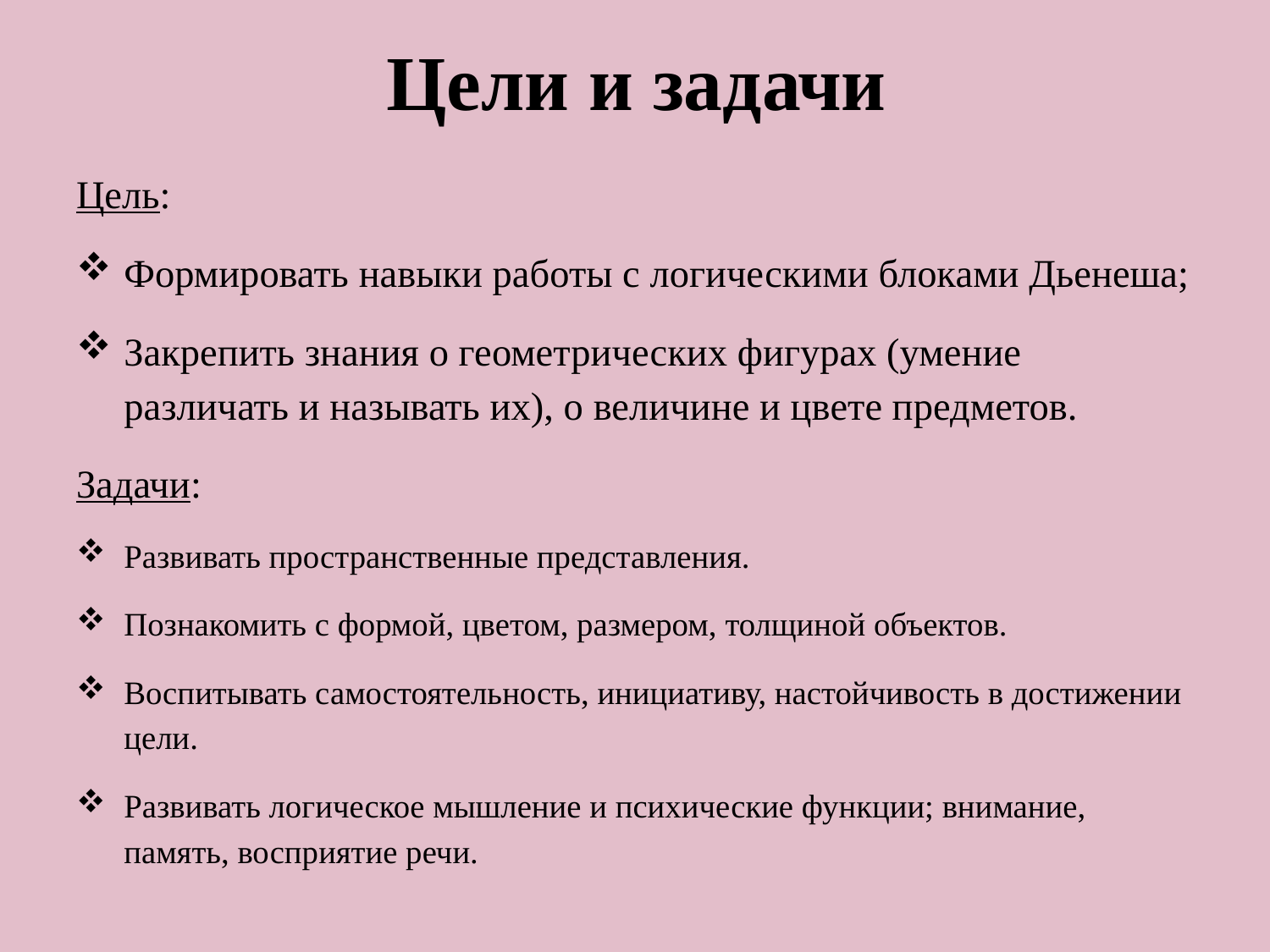

# Цели и задачи
Цель:
Формировать навыки работы с логическими блоками Дьенеша;
Закрепить знания о геометрических фигурах (умение различать и называть их), о величине и цвете предметов.
Задачи:
Развивать пространственные представления.
Познакомить с формой, цветом, размером, толщиной объектов.
Воспитывать самостоятельность, инициативу, настойчивость в достижении цели.
Развивать логическое мышление и психические функции; внимание, память, восприятие речи.